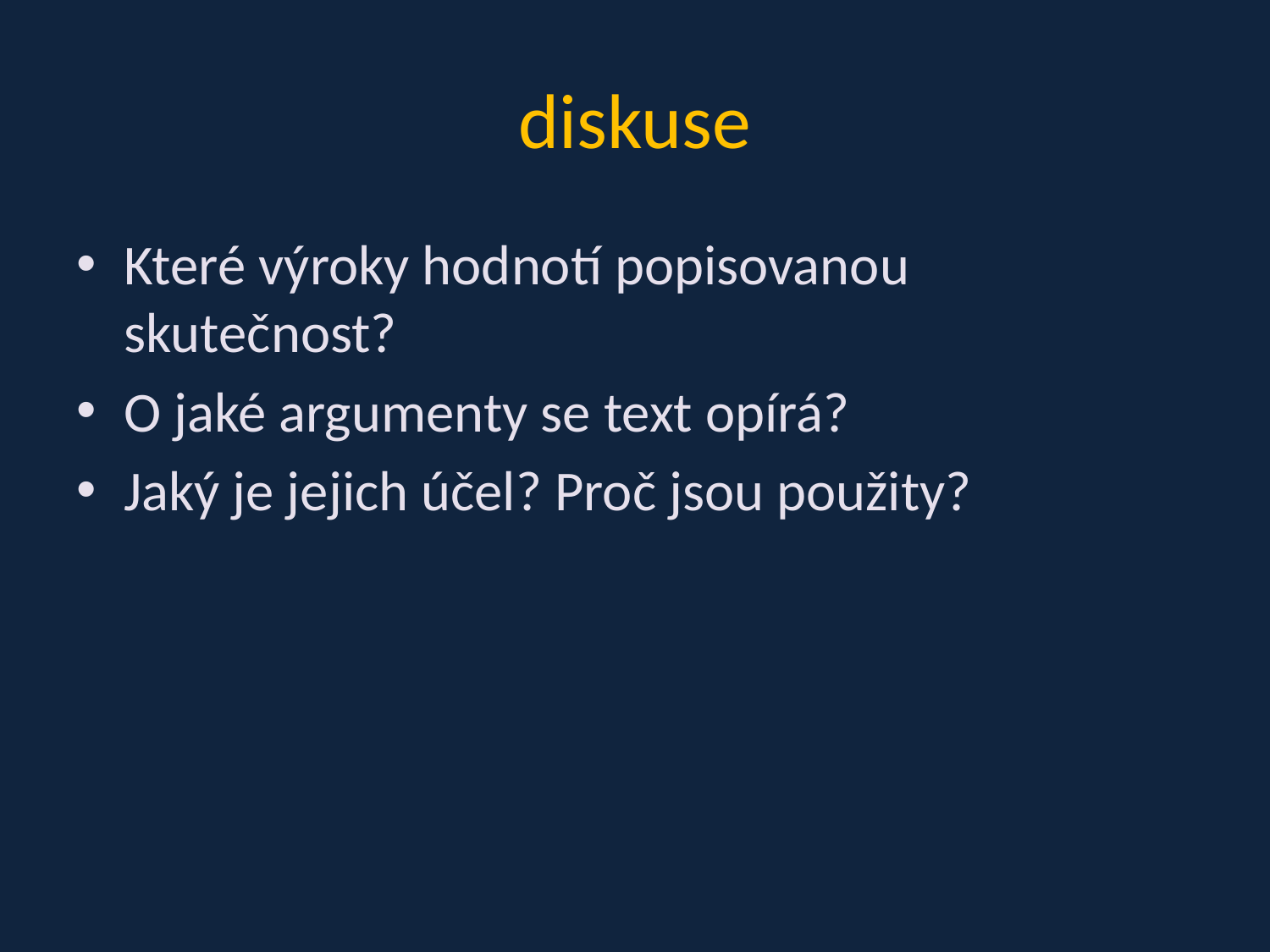

# diskuse
Které výroky hodnotí popisovanou skutečnost?
O jaké argumenty se text opírá?
Jaký je jejich účel? Proč jsou použity?